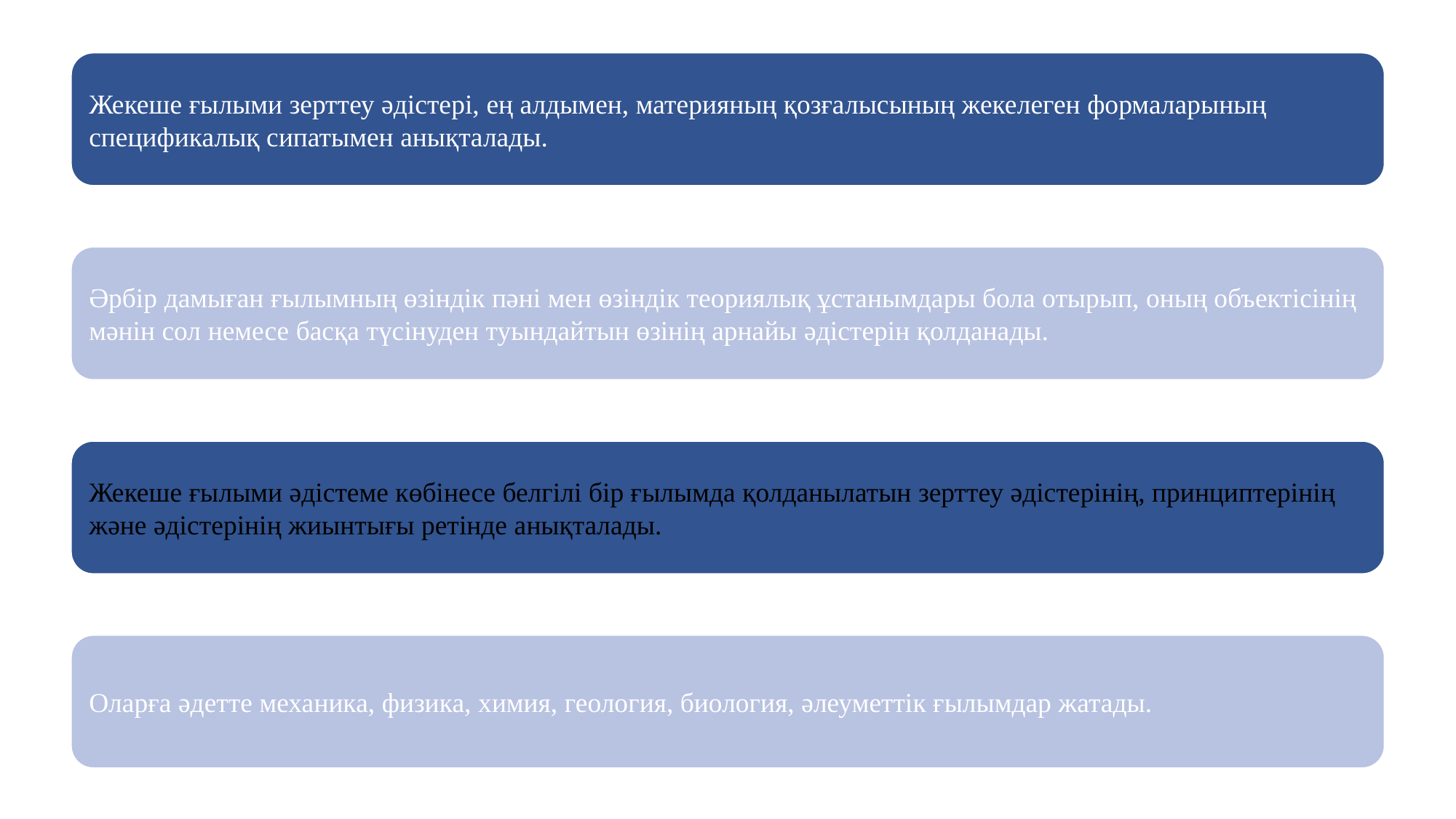

Жекеше ғылыми зерттеу әдістері, ең алдымен, материяның қозғалысының жекелеген формаларының спецификалық сипатымен анықталады.
Әрбір дамыған ғылымның өзіндік пәні мен өзіндік теориялық ұстанымдары бола отырып, оның объектісінің мәнін сол немесе басқа түсінуден туындайтын өзінің арнайы әдістерін қолданады.
Жекеше ғылыми әдістеме көбінесе белгілі бір ғылымда қолданылатын зерттеу әдістерінің, принциптерінің және әдістерінің жиынтығы ретінде анықталады.
Оларға әдетте механика, физика, химия, геология, биология, әлеуметтік ғылымдар жатады.